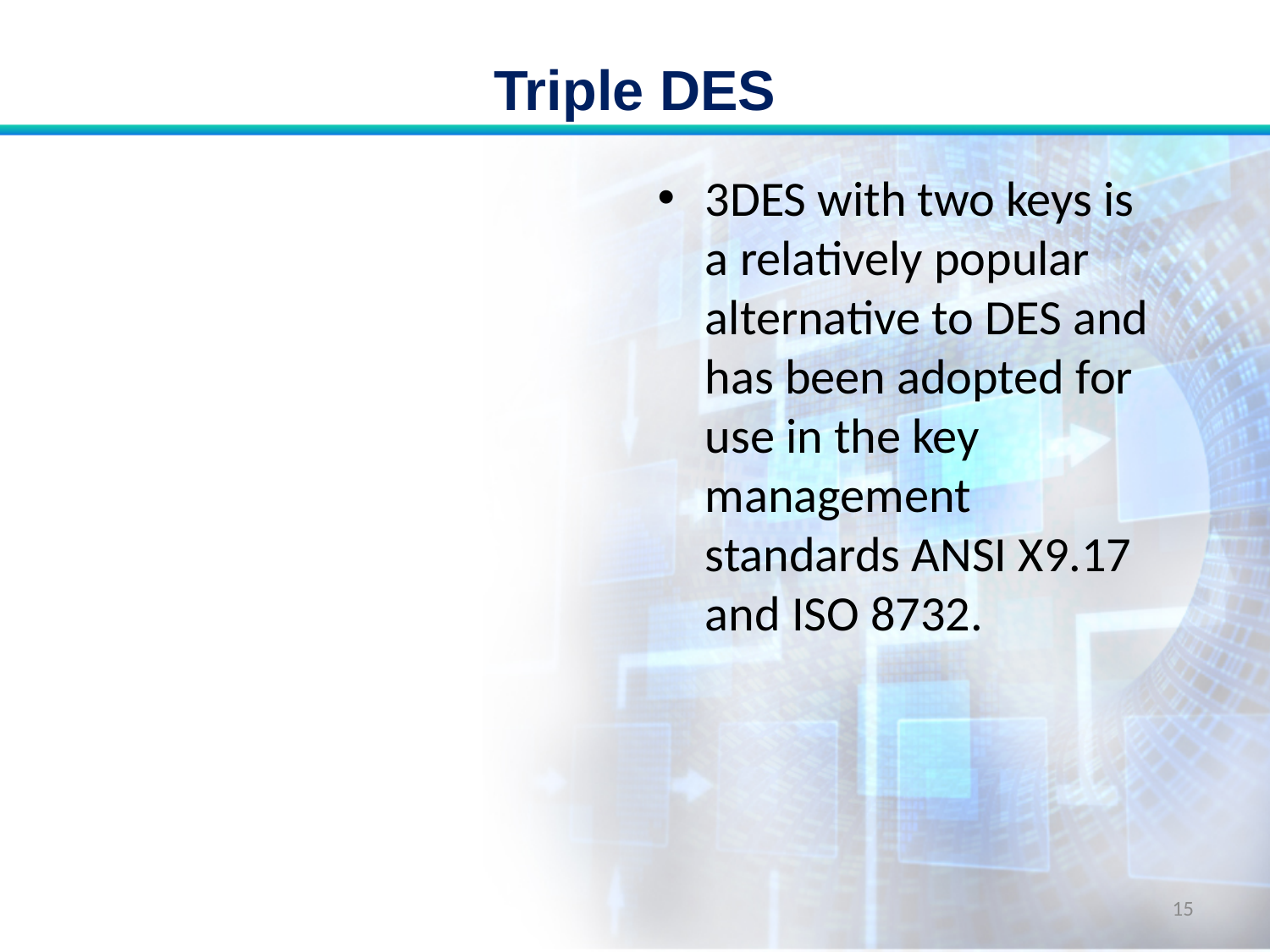

# Triple DES
3DES with two keys is a relatively popular alternative to DES and has been adopted for use in the key management standards ANSI X9.17 and ISO 8732.
15